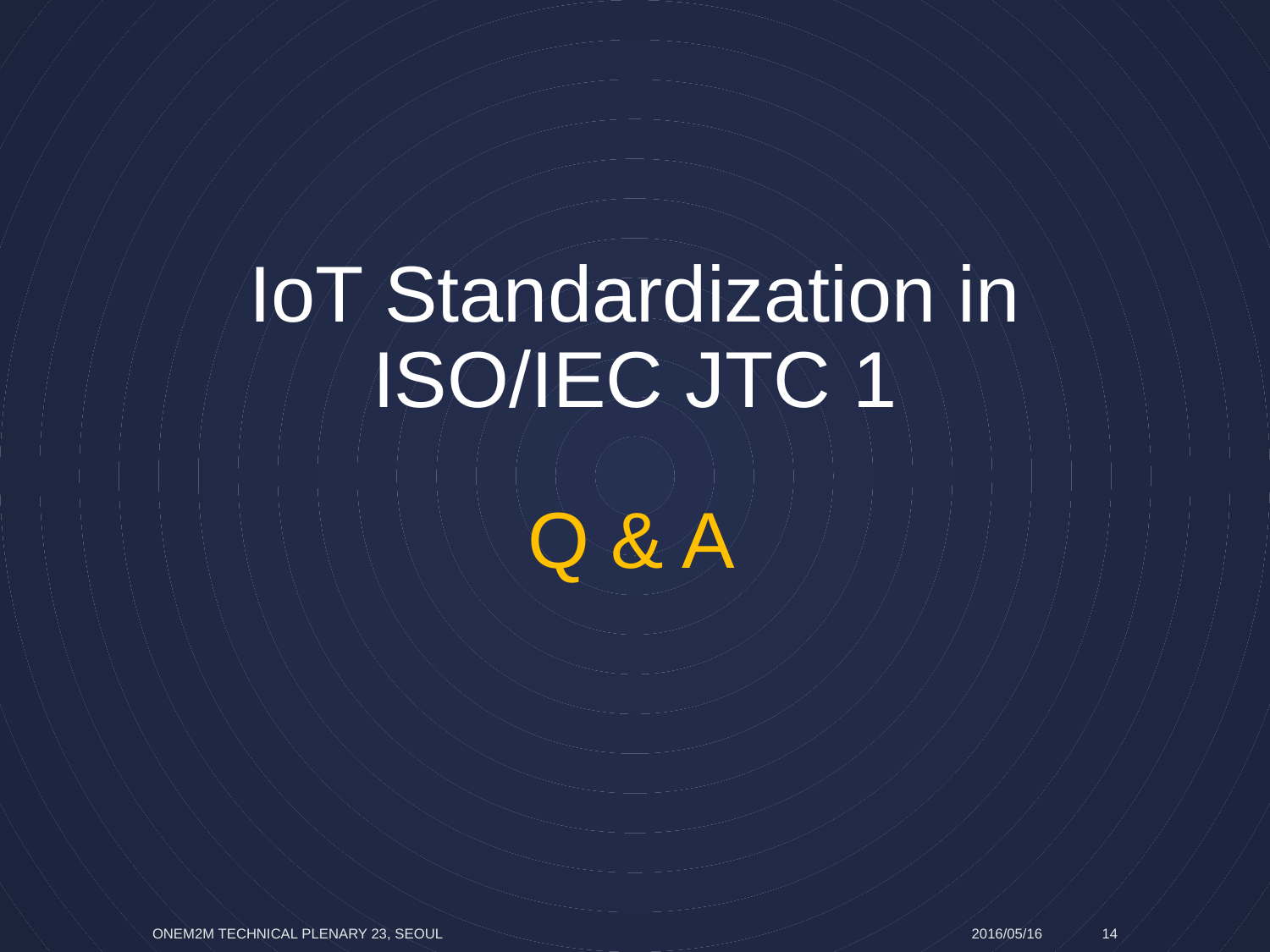

# IoT Standardization in ISO/IEC JTC 1
Q & A
oneM2M Technical Plenary 23, SEOUL
2016/05/16
14